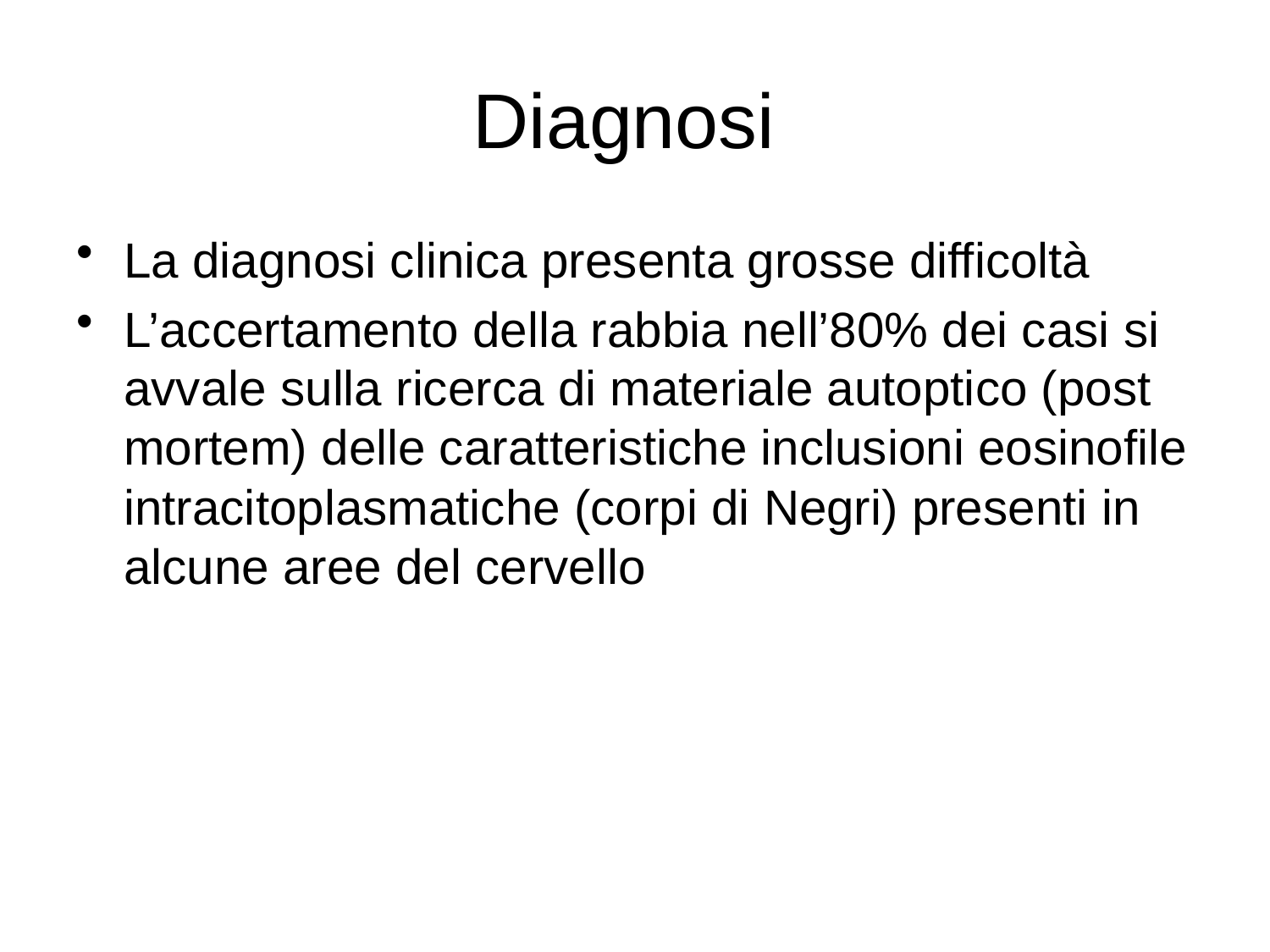

# Diagnosi
La diagnosi clinica presenta grosse difficoltà
L’accertamento della rabbia nell’80% dei casi si avvale sulla ricerca di materiale autoptico (post mortem) delle caratteristiche inclusioni eosinofile intracitoplasmatiche (corpi di Negri) presenti in alcune aree del cervello